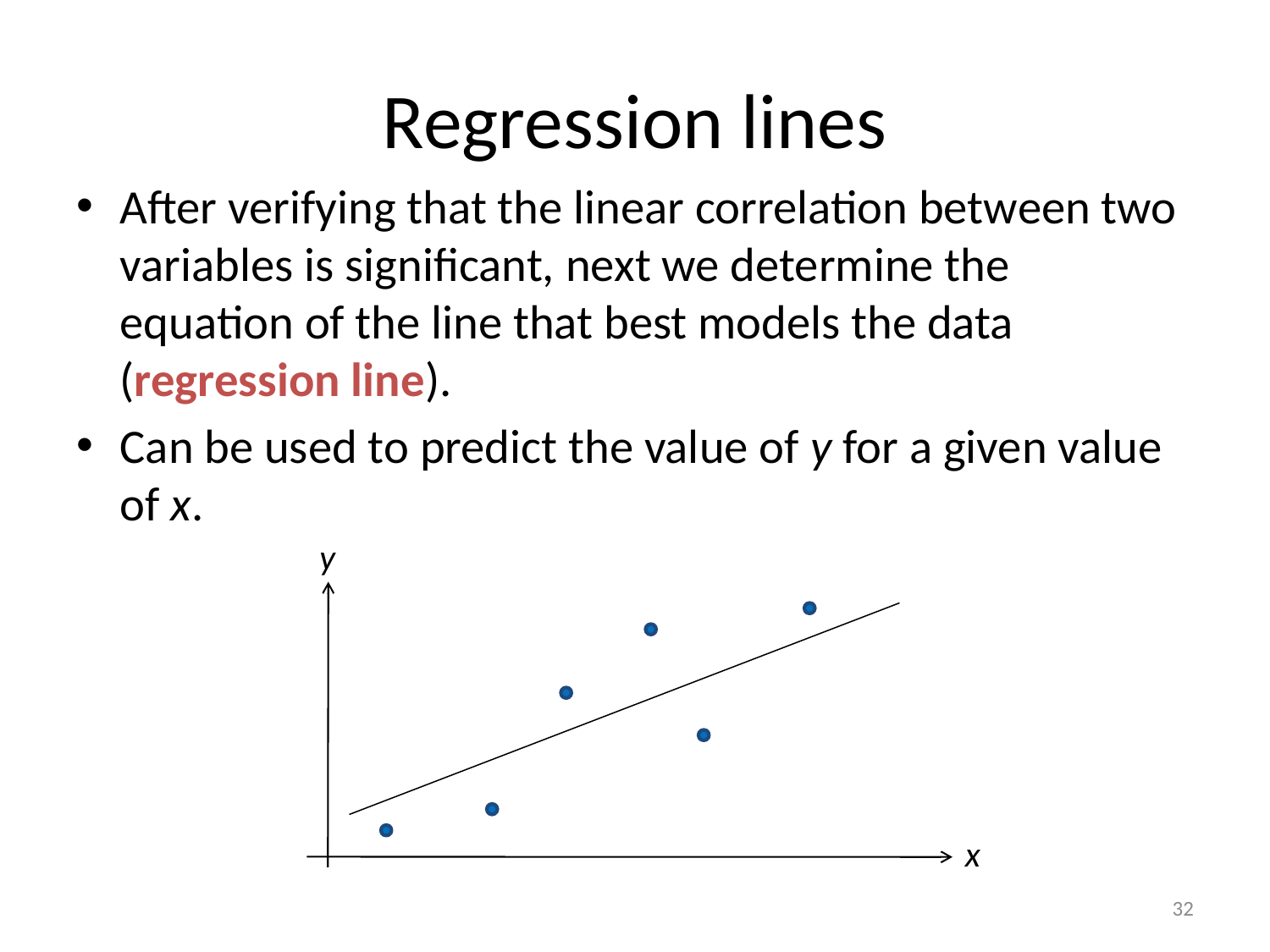

# Regression lines
After verifying that the linear correlation between two variables is significant, next we determine the equation of the line that best models the data (regression line).
Can be used to predict the value of y for a given value of x.

y

x
32